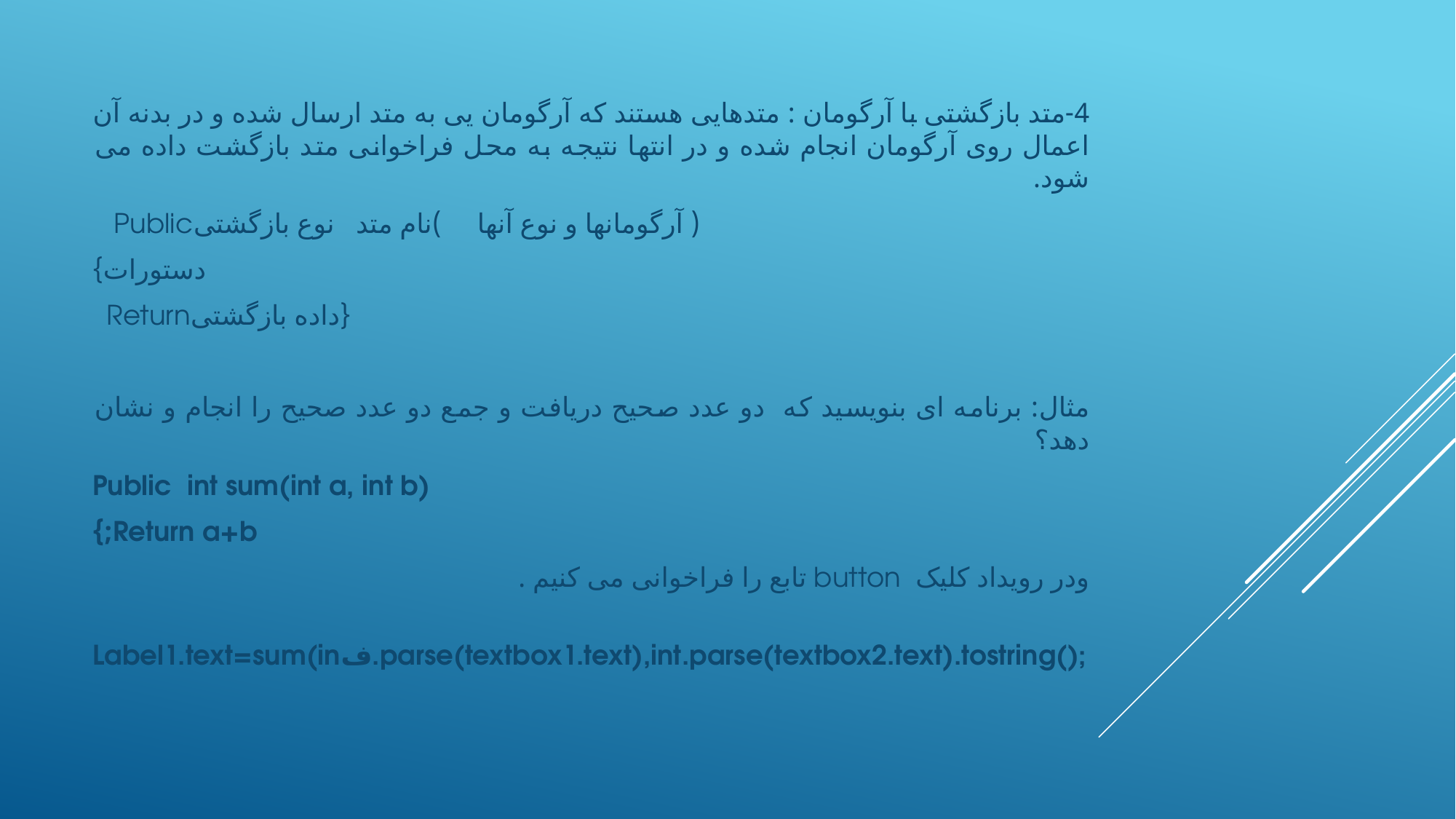

4-متد بازگشتی با آرگومان : متدهایی هستند که آرگومان یی به متد ارسال شده و در بدنه آن اعمال روی آرگومان انجام شده و در انتها نتیجه به محل فراخوانی متد بازگشت داده می شود.
( آرگومانها و نوع آنها     )نام متد   نوع بازگشتی	Public
دستورات}
	{داده بازگشتی	Return

مثال: برنامه ای بنویسید که  دو عدد صحیح دریافت و جمع دو عدد صحیح را انجام و نشان دهد؟
Public  int sum(int a, int b)
Return a+b;}
ودر رویداد کلیک  button تابع را فراخوانی می کنیم .
 Label1.text=sum(inف.parse(textbox1.text),int.parse(textbox2.text).tostring();